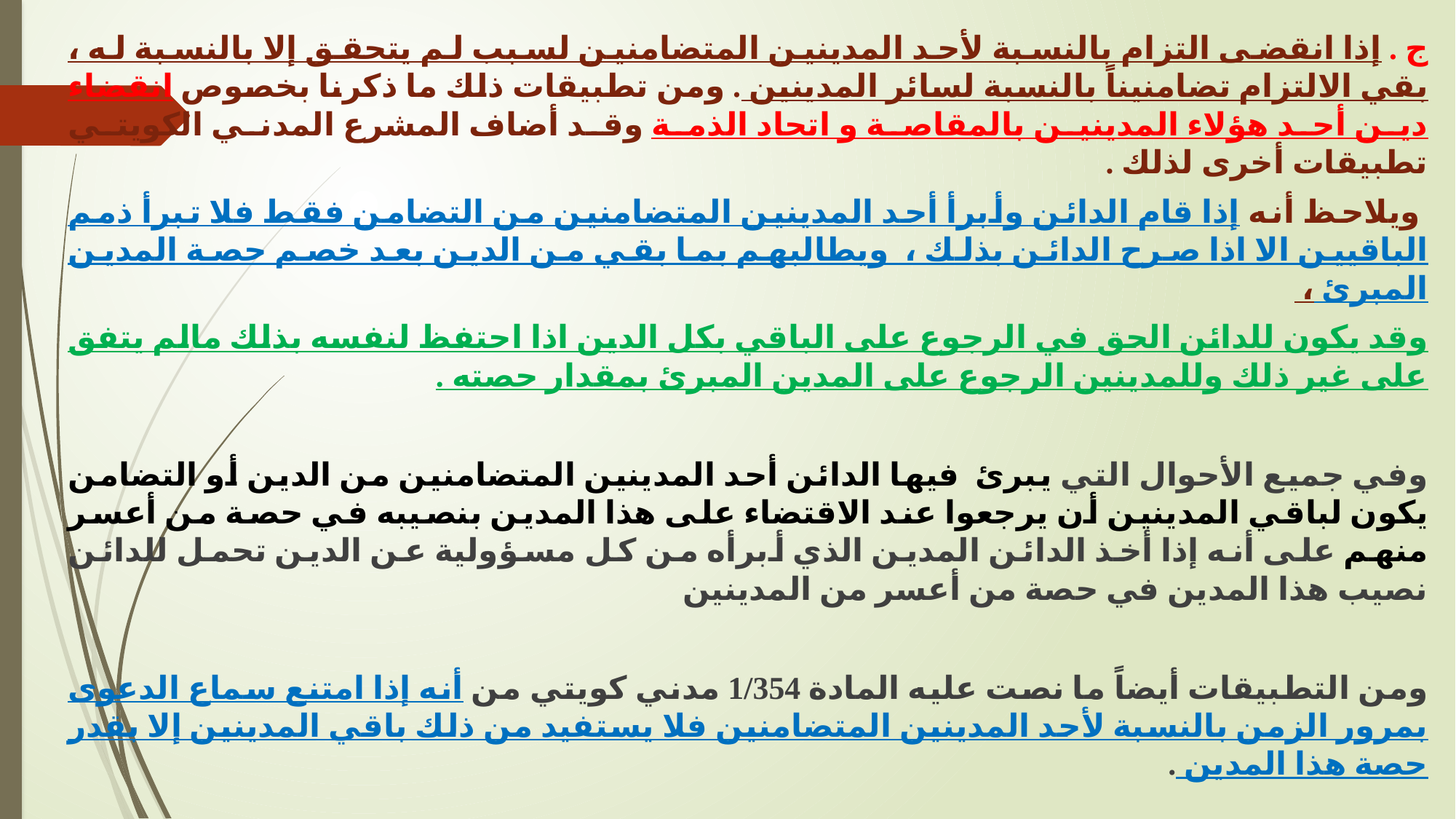

ج . إذا انقضى التزام بالنسبة لأحد المدينين المتضامنين لسبب لم يتحقق إلا بالنسبة له ، بقي الالتزام تضامنيناً بالنسبة لسائر المدينين . ومن تطبيقات ذلك ما ذكرنا بخصوص انقضاء دين أحد هؤلاء المدينين بالمقاصة و اتحاد الذمة وقد أضاف المشرع المدني الكويتي تطبيقات أخرى لذلك .
 ويلاحظ أنه إذا قام الدائن وأبرأ أحد المدينين المتضامنين من التضامن فقط فلا تبرأ ذمم الباقيين الا اذا صرح الدائن بذلك ،  ويطالبهم بما بقي من الدين بعد خصم حصة المدين المبرئ ،
وقد يكون للدائن الحق في الرجوع على الباقي بكل الدين اذا احتفظ لنفسه بذلك مالم يتفق على غير ذلك وللمدينين الرجوع على المدين المبرئ بمقدار حصته .

وفي جميع الأحوال التي يبرئ  فيها الدائن أحد المدينين المتضامنين من الدين أو التضامن يكون لباقي المدينين أن يرجعوا عند الاقتضاء على هذا المدين بنصيبه في حصة من أعسر منهم على أنه إذا أخذ الدائن المدين الذي أبرأه من كل مسؤولية عن الدين تحمل للدائن نصيب هذا المدين في حصة من أعسر من المدينين

ومن التطبيقات أيضاً ما نصت عليه المادة 1/354 مدني كويتي من أنه إذا امتنع سماع الدعوى بمرور الزمن بالنسبة لأحد المدينين المتضامنين فلا يستفيد من ذلك باقي المدينين إلا بقدر حصة هذا المدين .